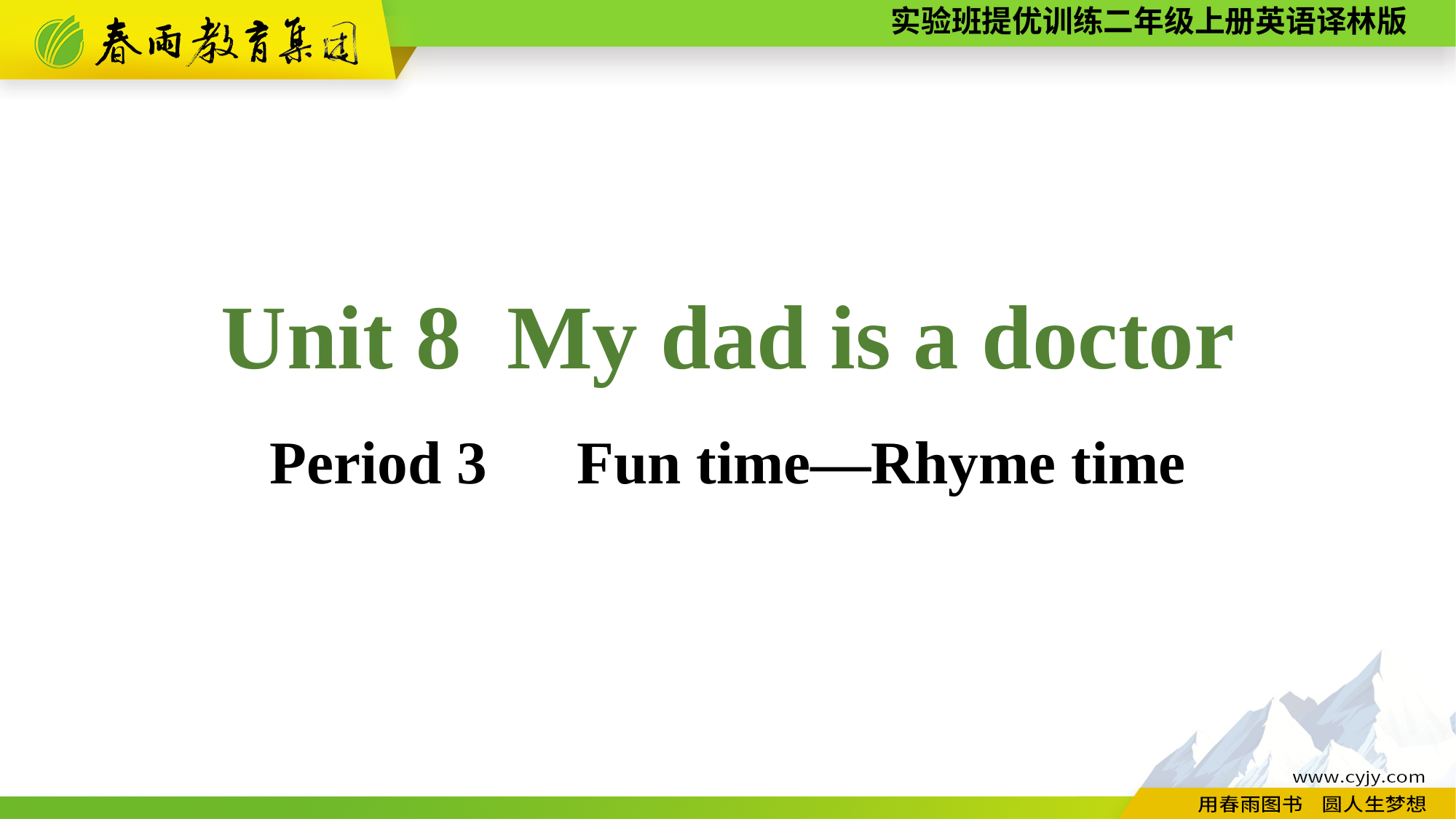

Unit 8  My dad is a doctor
Period 3　Fun time—Rhyme time